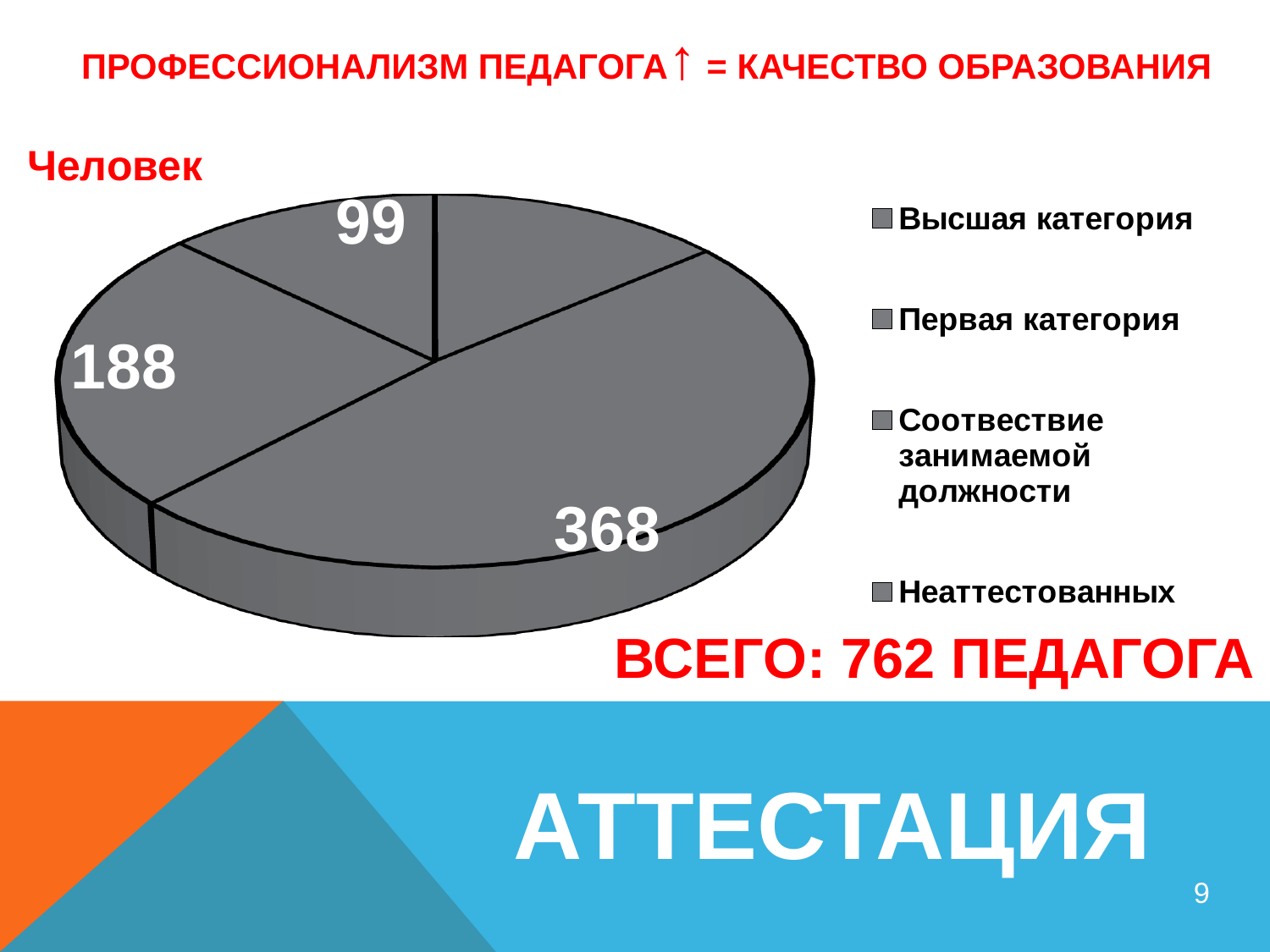

ПРОФЕССИОНАЛИЗМ ПЕДАГОГА↑ = КАЧЕСТВО ОБРАЗОВАНИЯ

[unsupported chart]

Человек
ВСЕГО: 762 ПЕДАГОГА
АТТЕСТАЦИЯ
9